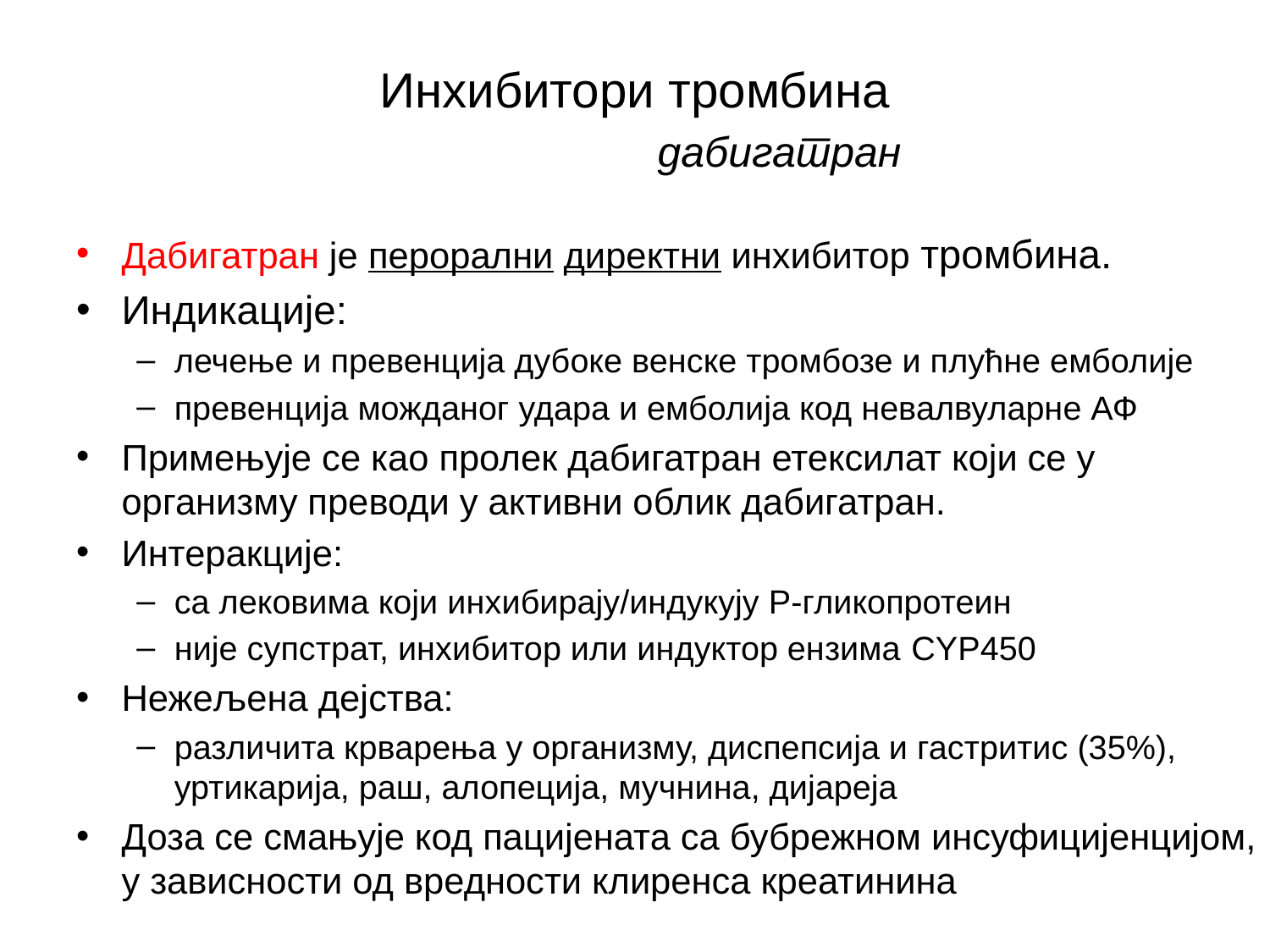

# Инхибитори тромбина дабигатран
Дабигатран је перорални директни инхибитор тромбина.
Индикације:
лечење и превенција дубоке венске тромбозе и плућне емболије
превенција можданог удара и емболија код невалвуларне АФ
Примењује се као пролек дабигатран етексилат који се у организму преводи у активни облик дабигатран.
Интеракције:
са лековима који инхибирају/индукују Р-гликопротеин
није супстрат, инхибитор или индуктор ензима CYP450
Нежељена дејства:
различита крварења у организму, диспепсија и гастритис (35%), уртикарија, раш, алопеција, мучнина, дијареја
Доза се смањује код пацијената са бубрежном инсуфицијенцијом, у зависности од вредности клиренса креатинина